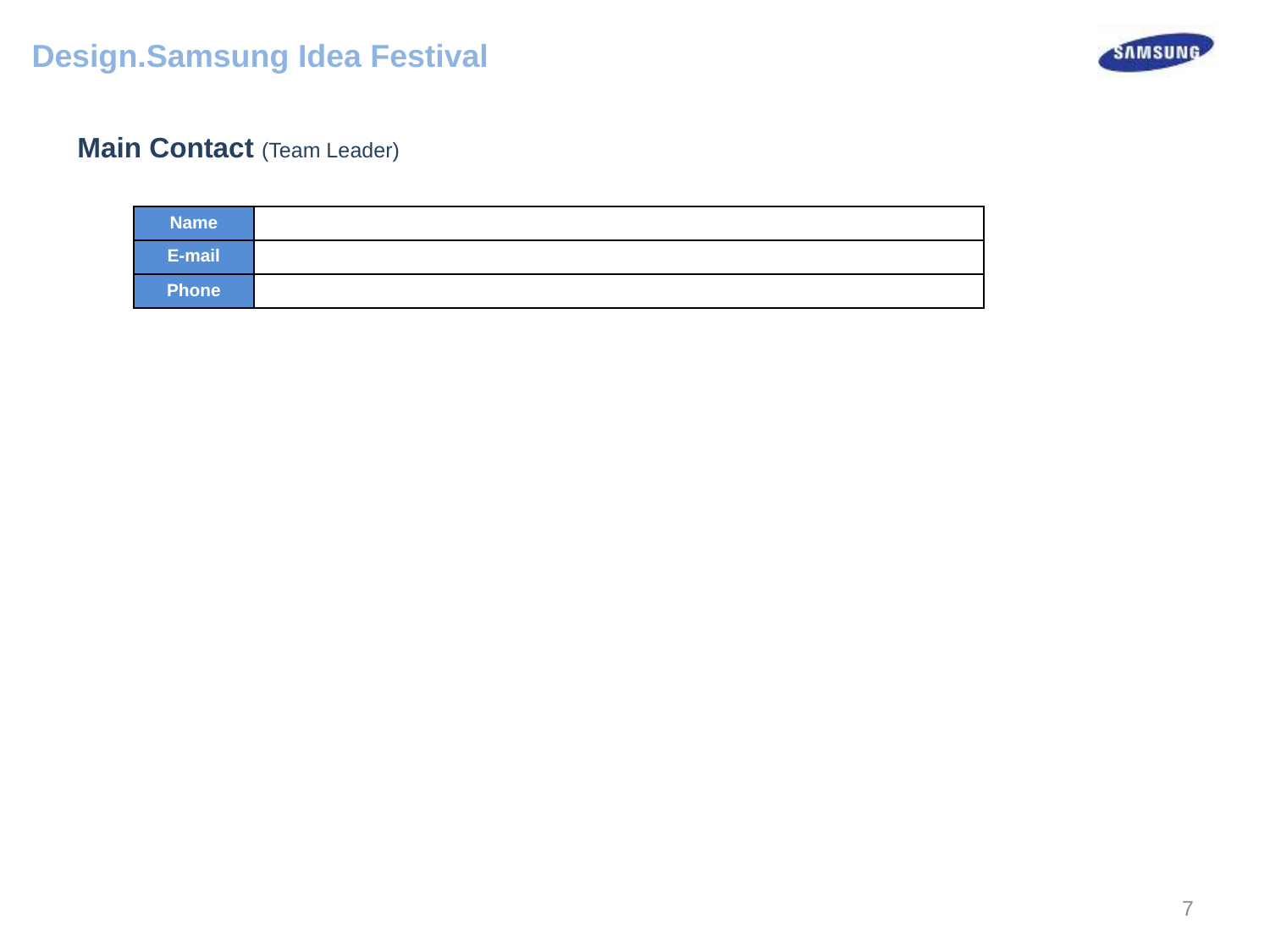

| Name |  |
| --- | --- |
| E-mail |  |
| Phone |  |
7